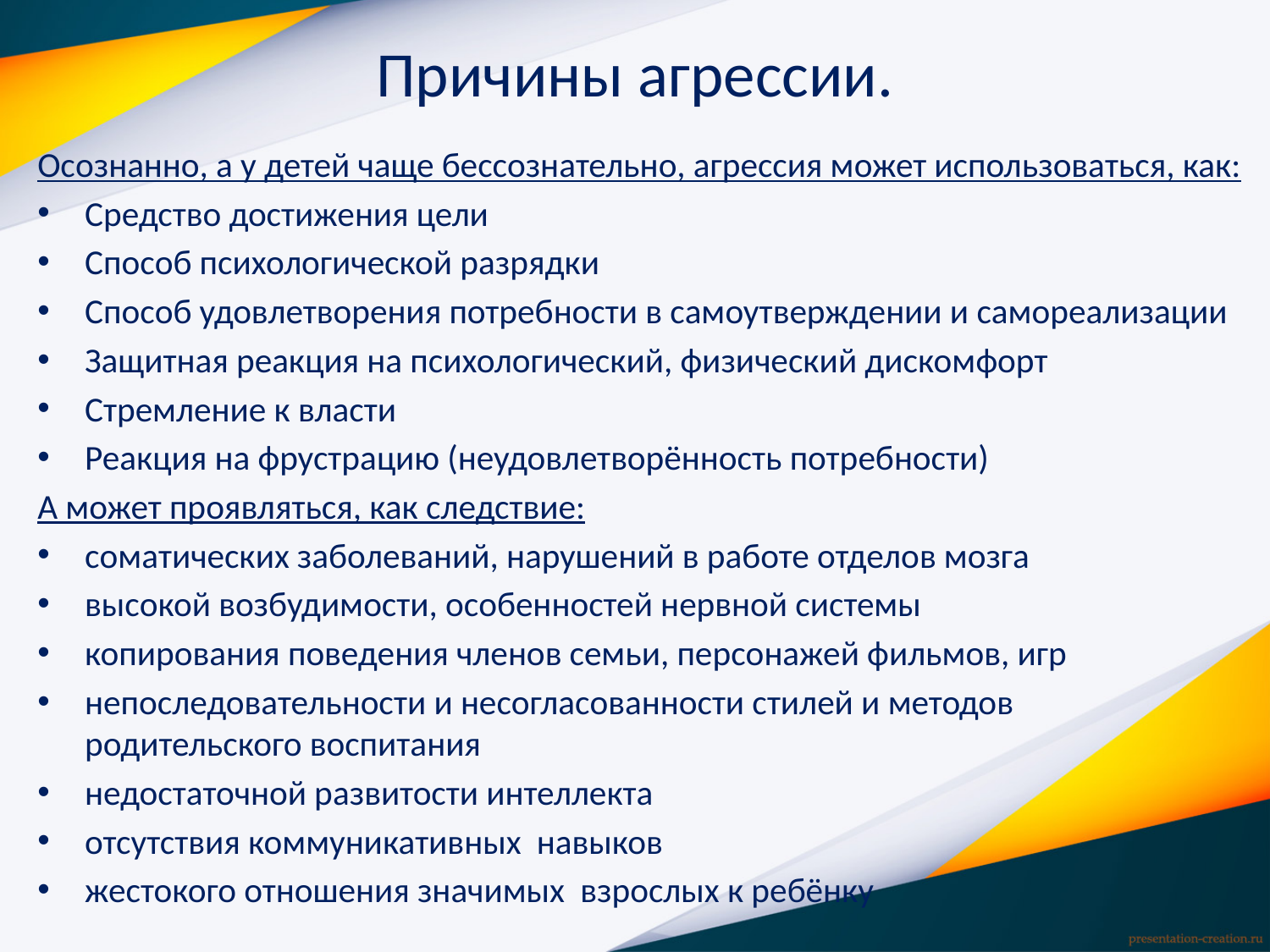

# Причины агрессии.
Осознанно, а у детей чаще бессознательно, агрессия может использоваться, как:
Средство достижения цели
Способ психологической разрядки
Способ удовлетворения потребности в самоутверждении и самореализации
Защитная реакция на психологический, физический дискомфорт
Стремление к власти
Реакция на фрустрацию (неудовлетворённость потребности)
А может проявляться, как следствие:
соматических заболеваний, нарушений в работе отделов мозга
высокой возбудимости, особенностей нервной системы
копирования поведения членов семьи, персонажей фильмов, игр
непоследовательности и несогласованности стилей и методов  родительского воспитания
недостаточной развитости интеллекта
отсутствия коммуникативных  навыков
жестокого отношения значимых  взрослых к ребёнку